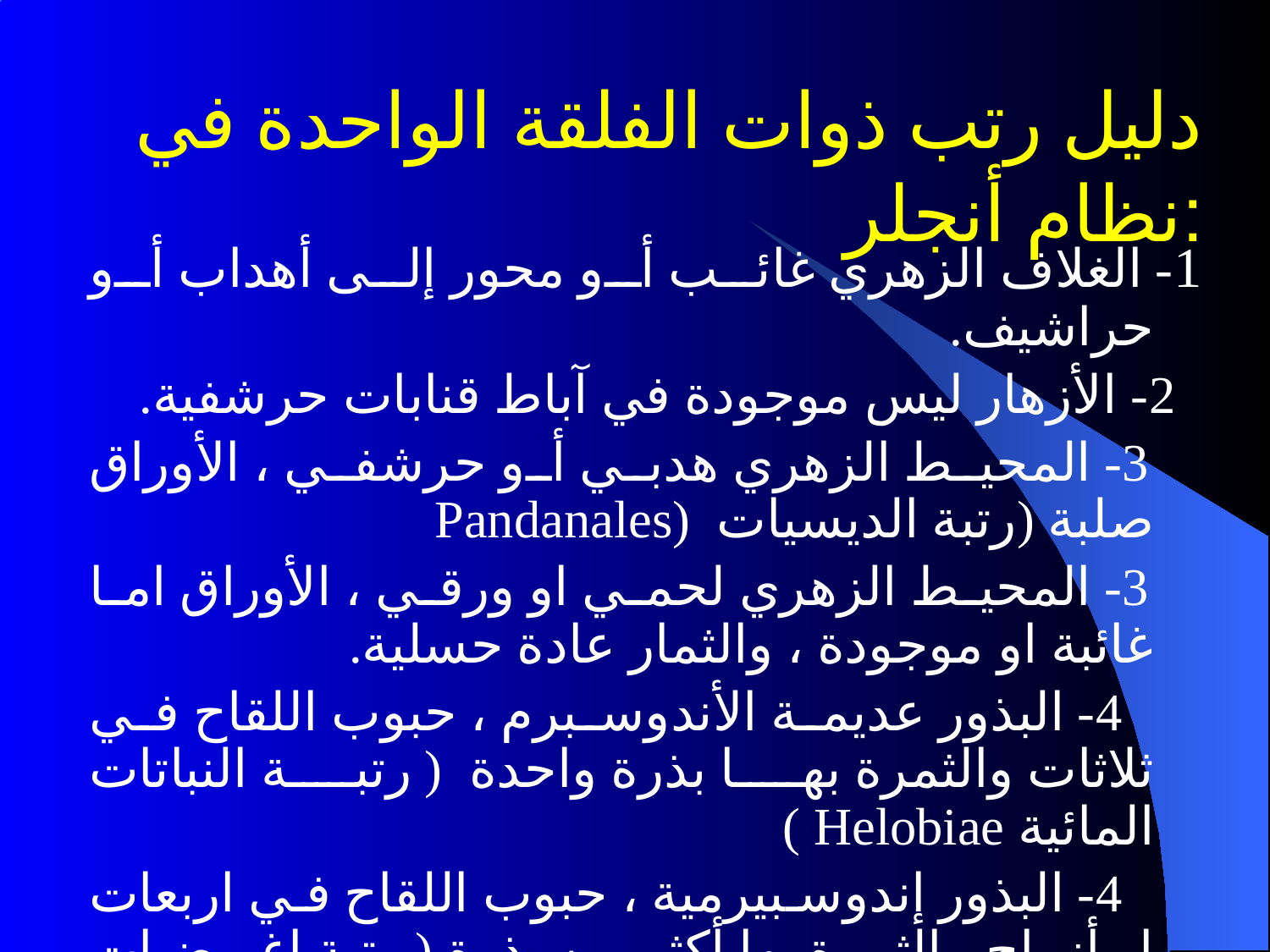

# دليل رتب ذوات الفلقة الواحدة في نظام أنجلر:
1- الغلاف الزهري غائب أو محور إلى أهداب أو حراشيف.
  2- الأزهار ليس موجودة في آباط قنابات حرشفية.
    3- المحيط الزهري هدبي أو حرشفي ، الأوراق صلبة (رتبة الديسيات  (Pandanales
    3- المحيط الزهري لحمي او ورقي ، الأوراق اما غائبة او موجودة ، والثمار عادة حسلية.
      4- البذور عديمة الأندوسبرم ، حبوب اللقاح في ثلاثات والثمرة بها بذرة واحدة  ( رتبة النباتات المائية Helobiae )
      4- البذور إندوسبيرمية ، حبوب اللقاح في اربعات او أزواج ، الثمرة بها أكثر من بذرة ( رتبة إغريضيات النوراتSpathiflorae ).